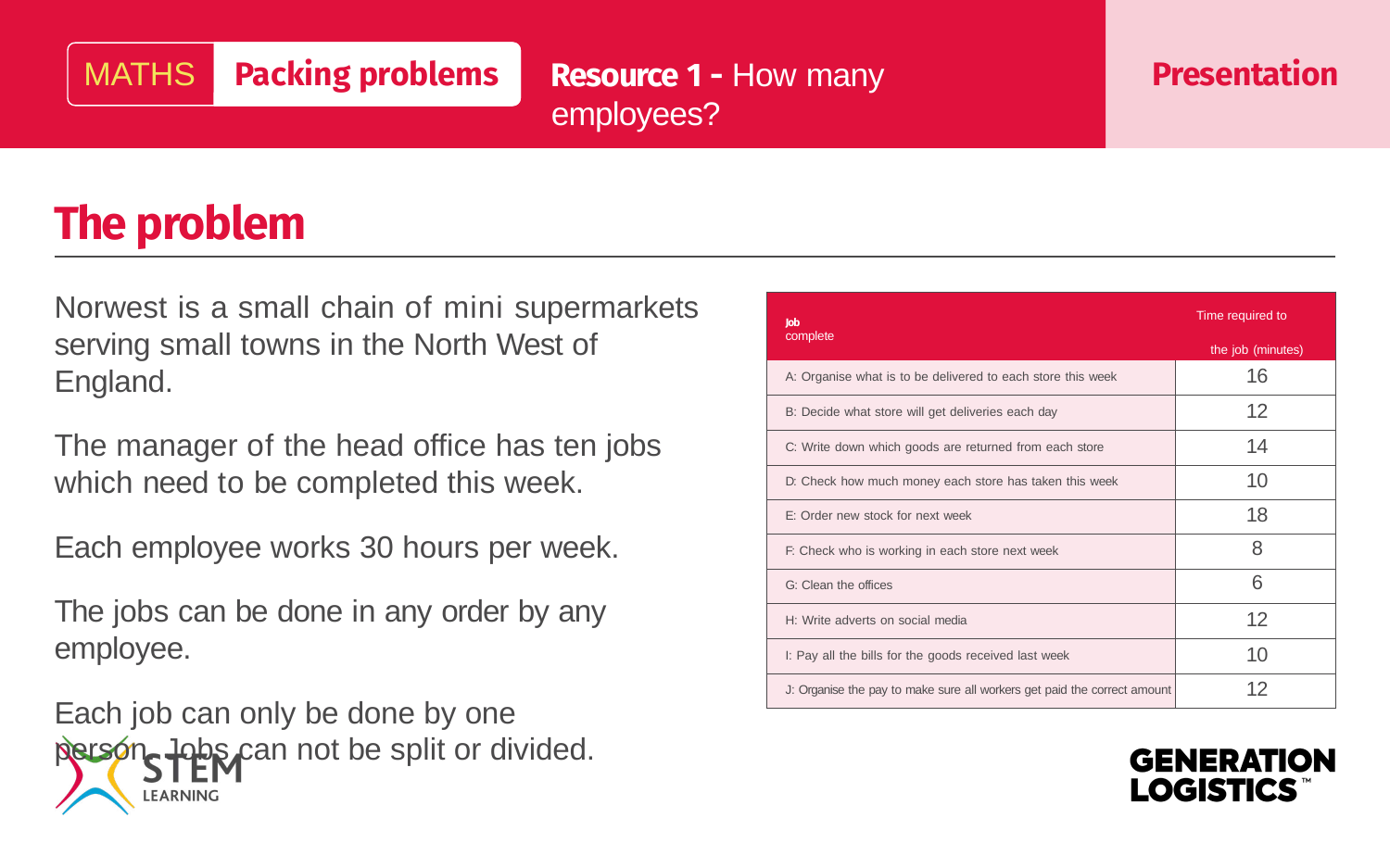

MATHS
Packing problems
Presentation
# Resource 1 - How many employees?
The problem

Norwest is a small chain of mini supermarkets serving small towns in the North West of England.
The manager of the head office has ten jobs which need to be completed this week.
Each employee works 30 hours per week.
The jobs can be done in any order by any employee.
Each job can only be done by one person. Jobs can not be split or divided.
| Job Time required to complete the job (minutes) |  |
| --- | --- |
| A: Organise what is to be delivered to each store this week | 16 |
| B: Decide what store will get deliveries each day | 12 |
| C: Write down which goods are returned from each store | 14 |
| D: Check how much money each store has taken this week | 10 |
| E: Order new stock for next week | 18 |
| F: Check who is working in each store next week | 8 |
| G: Clean the offices | 6 |
| H: Write adverts on social media | 12 |
| I: Pay all the bills for the goods received last week | 10 |
| J: Organise the pay to make sure all workers get paid the correct amount | 12 |